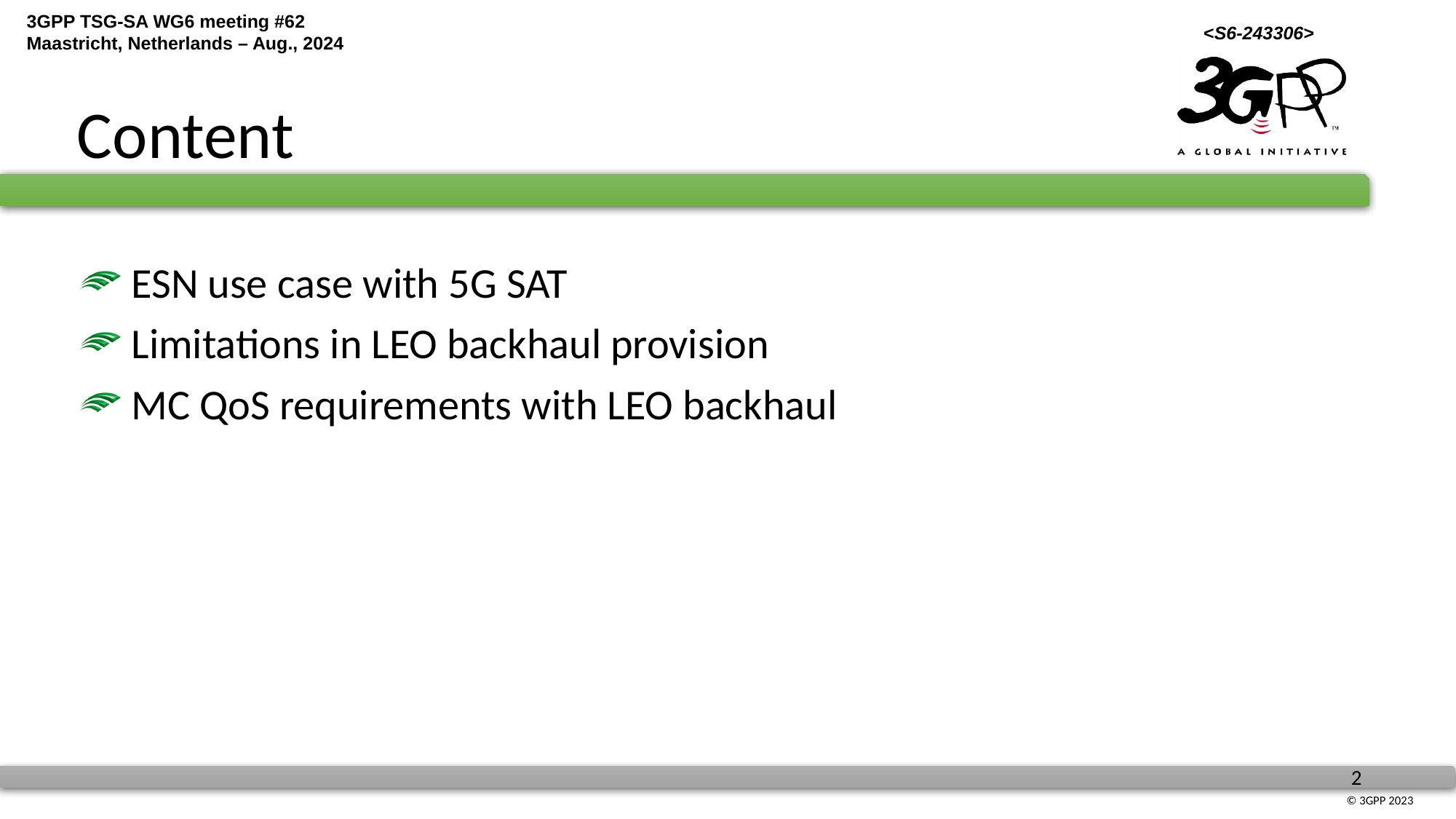

# Content
 ESN use case with 5G SAT
 Limitations in LEO backhaul provision
 MC QoS requirements with LEO backhaul